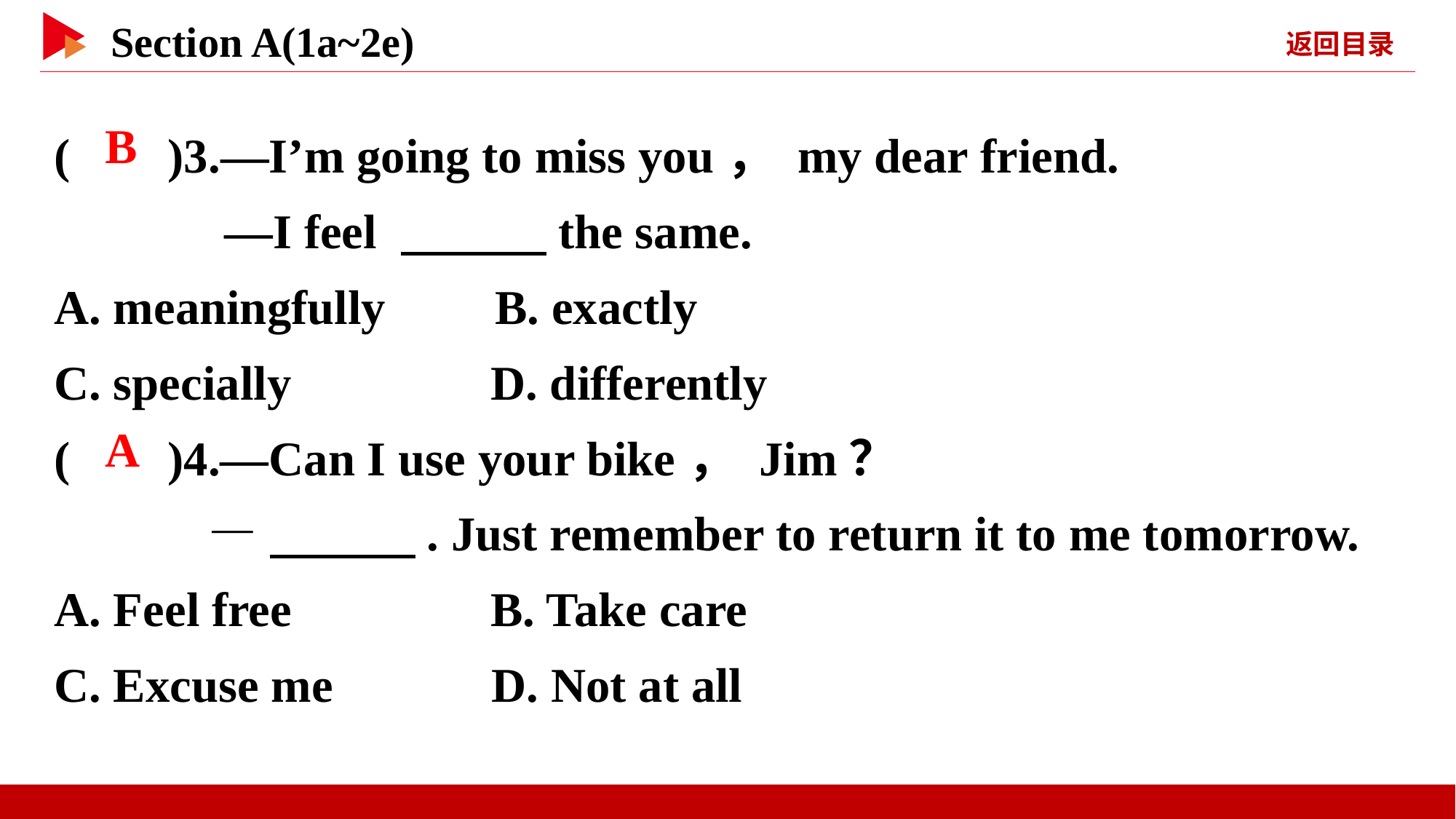

(        )3.—I’m going to miss you， my dear friend.
              —I feel 　　　the same.
A. meaningfully         B. exactly
C. specially             	D. differently
(        )4.—Can I use your bike， Jim？
              —　　　. Just remember to return it to me tomorrow.
A. Feel free             	B. Take care
C. Excuse me             D. Not at all
   B
   A